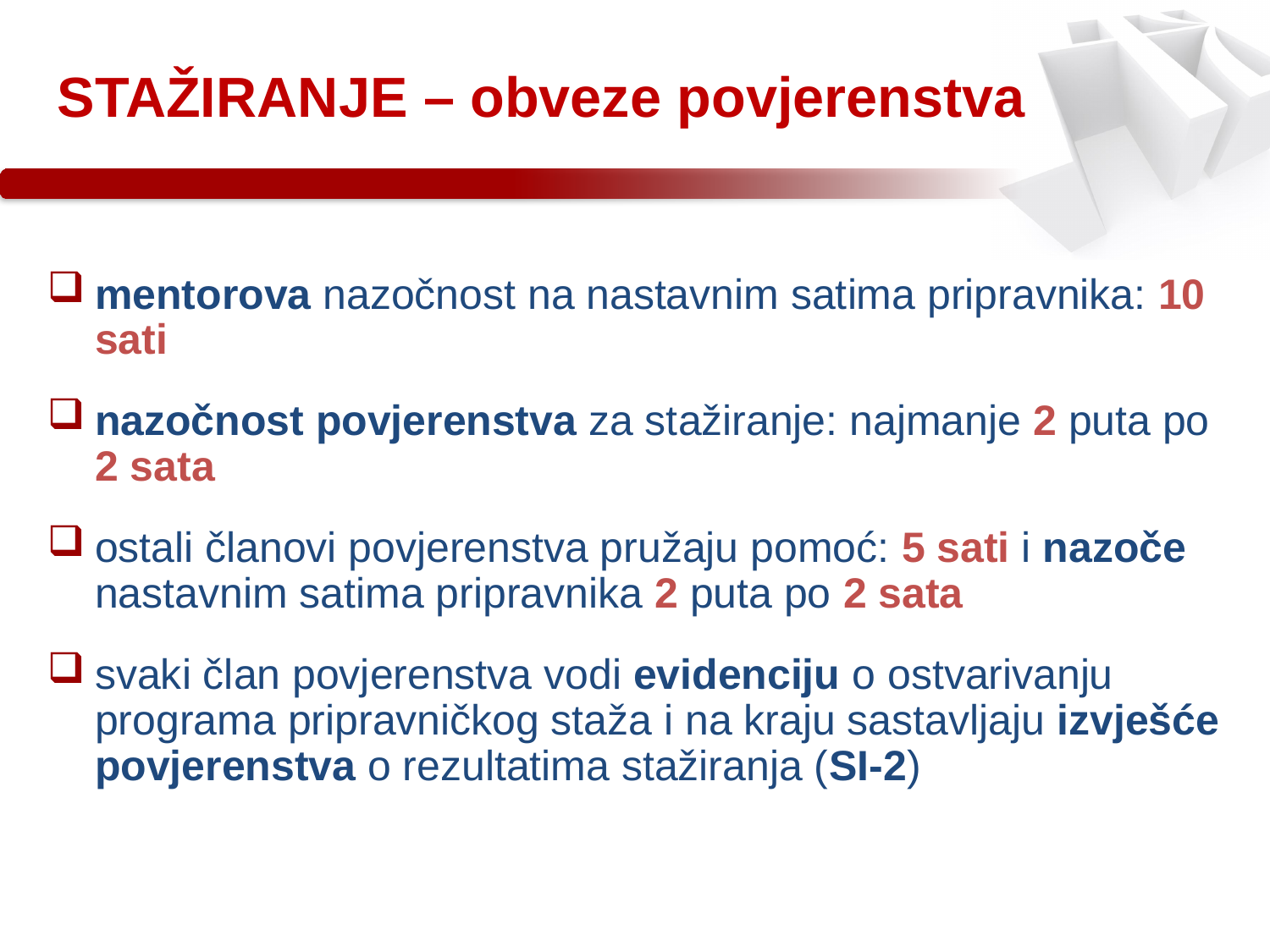

STAŽIRANJE – obveze povjerenstva
mentorova nazočnost na nastavnim satima pripravnika: 10 sati

nazočnost povjerenstva za stažiranje: najmanje 2 puta po 2 sata

ostali članovi povjerenstva pružaju pomoć: 5 sati i nazoče nastavnim satima pripravnika 2 puta po 2 sata

svaki član povjerenstva vodi evidenciju o ostvarivanju programa pripravničkog staža i na kraju sastavljaju izvješće povjerenstva o rezultatima stažiranja (SI-2)